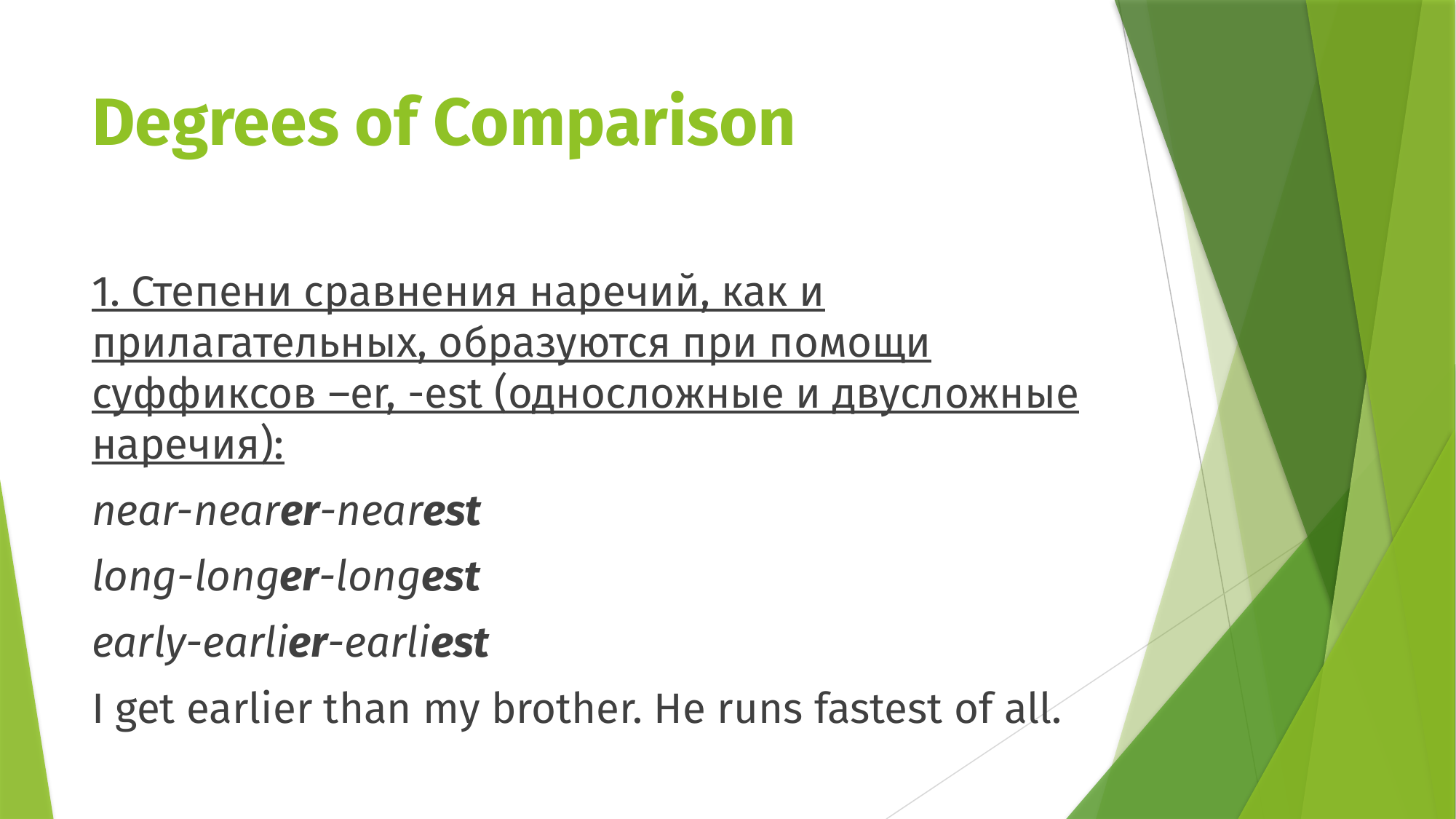

# Degrees of Comparison
1. Степени сравнения наречий, как и прилагательных, образуются при помощи суффиксов –er, -est (односложные и двусложные наречия):
near-nearer-nearest
long-longer-longest
early-earlier-earliest
I get earlier than my brother. He runs fastest of all.